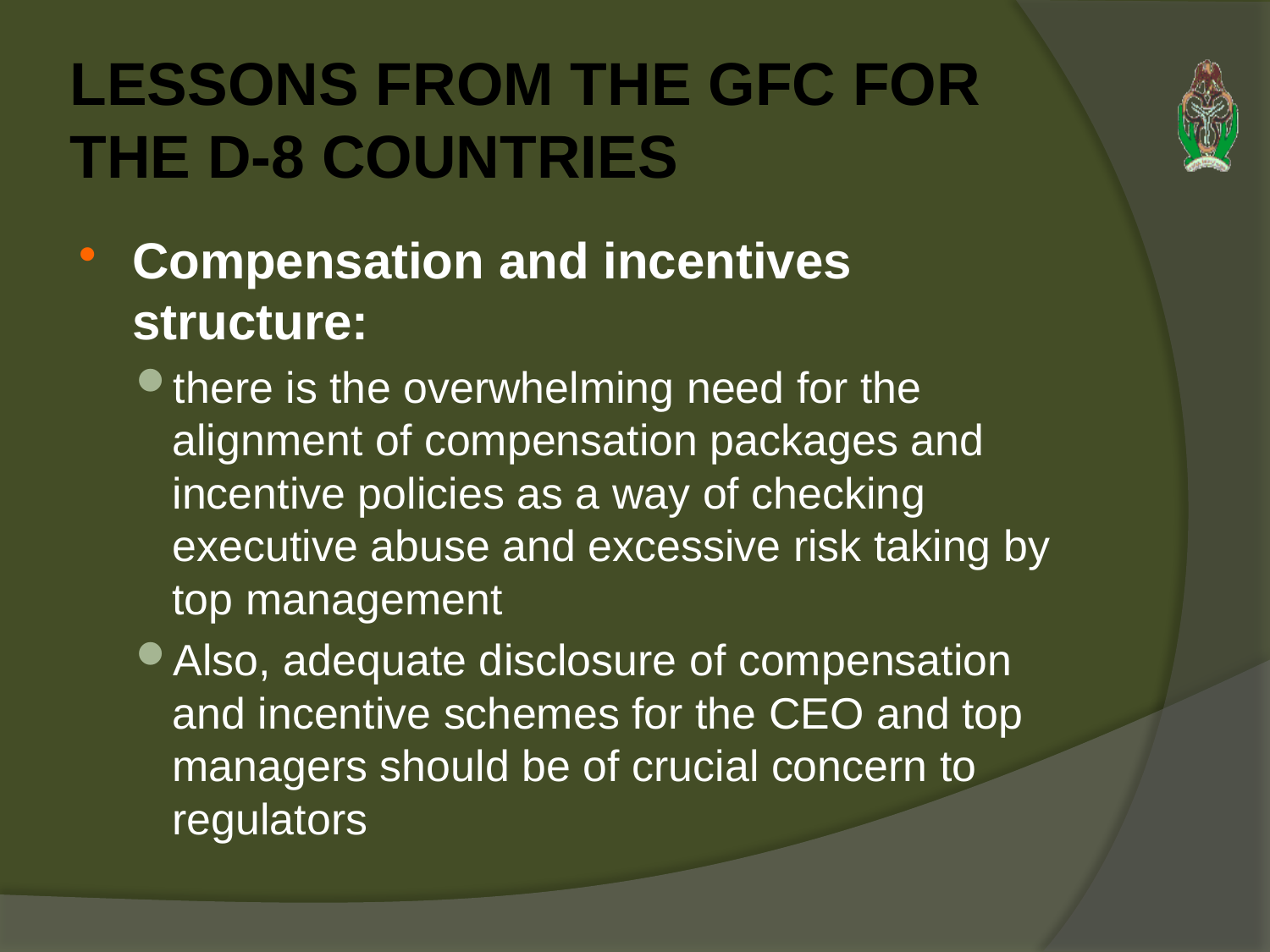

# LESSONS FROM THE GFC FOR THE D-8 COUNTRIES
Compensation and incentives structure:
there is the overwhelming need for the alignment of compensation packages and incentive policies as a way of checking executive abuse and excessive risk taking by top management
Also, adequate disclosure of compensation and incentive schemes for the CEO and top managers should be of crucial concern to regulators